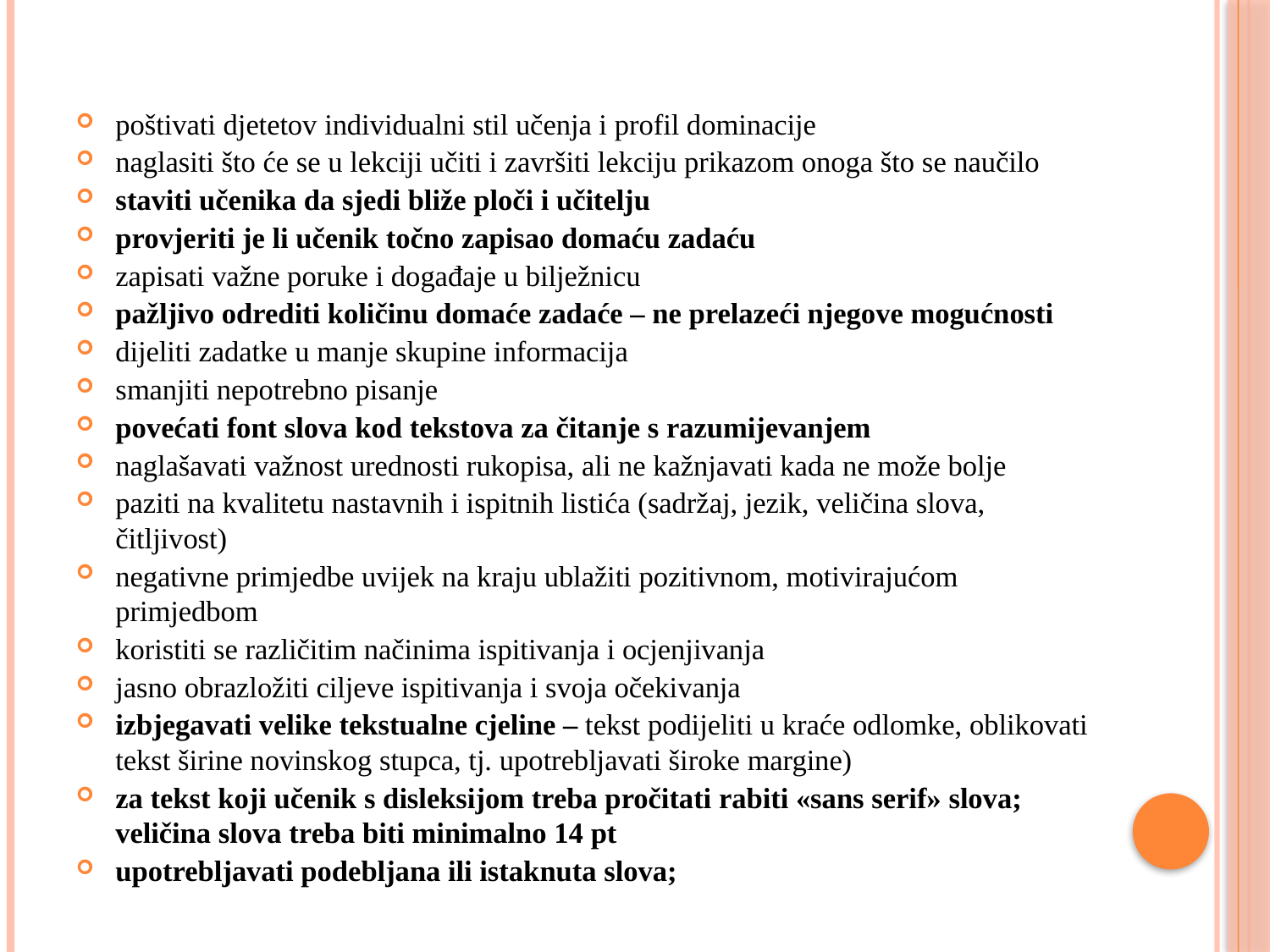

#
poštivati djetetov individualni stil učenja i profil dominacije
naglasiti što će se u lekciji učiti i završiti lekciju prikazom onoga što se naučilo
staviti učenika da sjedi bliže ploči i učitelju
provjeriti je li učenik točno zapisao domaću zadaću
zapisati važne poruke i događaje u bilježnicu
pažljivo odrediti količinu domaće zadaće – ne prelazeći njegove mogućnosti
dijeliti zadatke u manje skupine informacija
smanjiti nepotrebno pisanje
povećati font slova kod tekstova za čitanje s razumijevanjem
naglašavati važnost urednosti rukopisa, ali ne kažnjavati kada ne može bolje
paziti na kvalitetu nastavnih i ispitnih listića (sadržaj, jezik, veličina slova, čitljivost)
negativne primjedbe uvijek na kraju ublažiti pozitivnom, motivirajućom primjedbom
koristiti se različitim načinima ispitivanja i ocjenjivanja
jasno obrazložiti ciljeve ispitivanja i svoja očekivanja
izbjegavati velike tekstualne cjeline – tekst podijeliti u kraće odlomke, oblikovati tekst širine novinskog stupca, tj. upotrebljavati široke margine)
za tekst koji učenik s disleksijom treba pročitati rabiti «sans serif» slova; veličina slova treba biti minimalno 14 pt
upotrebljavati podebljana ili istaknuta slova;